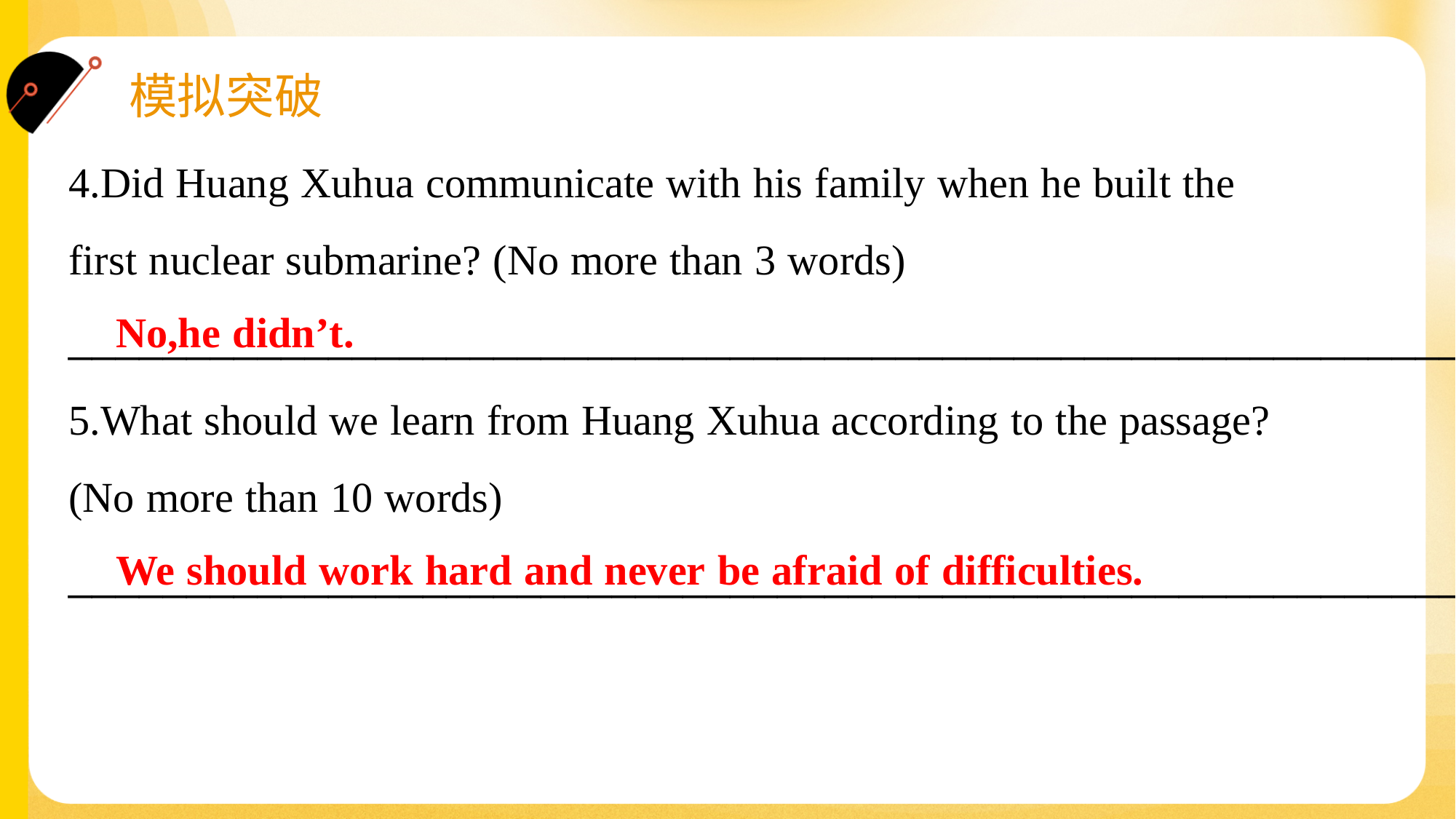

4.Did Huang Xuhua communicate with his family when he built the
first nuclear submarine? (No more than 3 words)
______________________________________________________________

    No,he didn’t.
5.What should we learn from Huang Xuhua according to the passage?
(No more than 10 words)
______________________________________________________________

    We should work hard and never be afraid of difficulties.